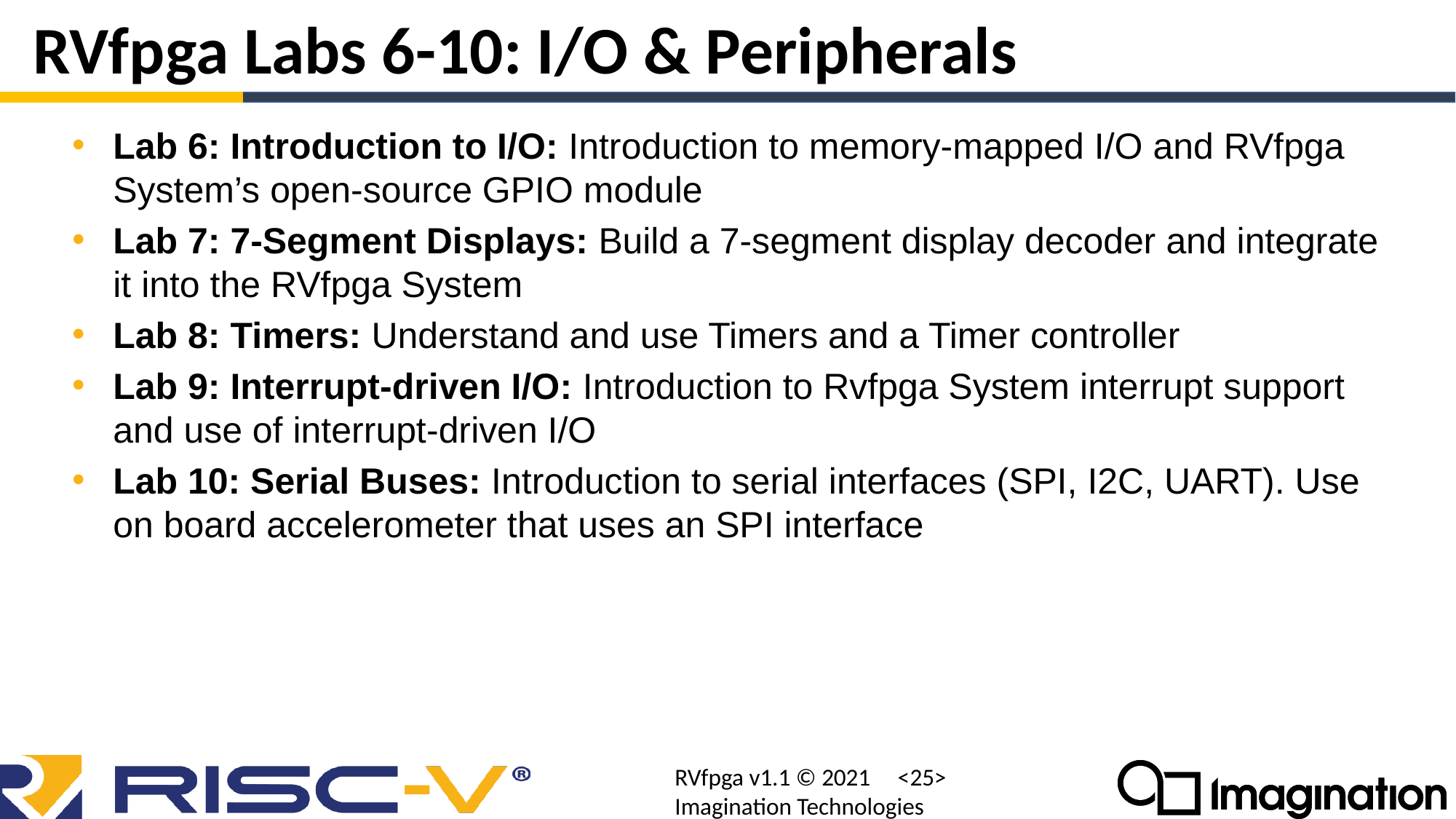

# RVfpga Labs 6-10: I/O & Peripherals
Lab 6: Introduction to I/O: Introduction to memory-mapped I/O and RVfpga System’s open-source GPIO module
Lab 7: 7-Segment Displays: Build a 7-segment display decoder and integrate it into the RVfpga System
Lab 8: Timers: Understand and use Timers and a Timer controller
Lab 9: Interrupt-driven I/O: Introduction to Rvfpga System interrupt support and use of interrupt-driven I/O
Lab 10: Serial Buses: Introduction to serial interfaces (SPI, I2C, UART). Use on board accelerometer that uses an SPI interface